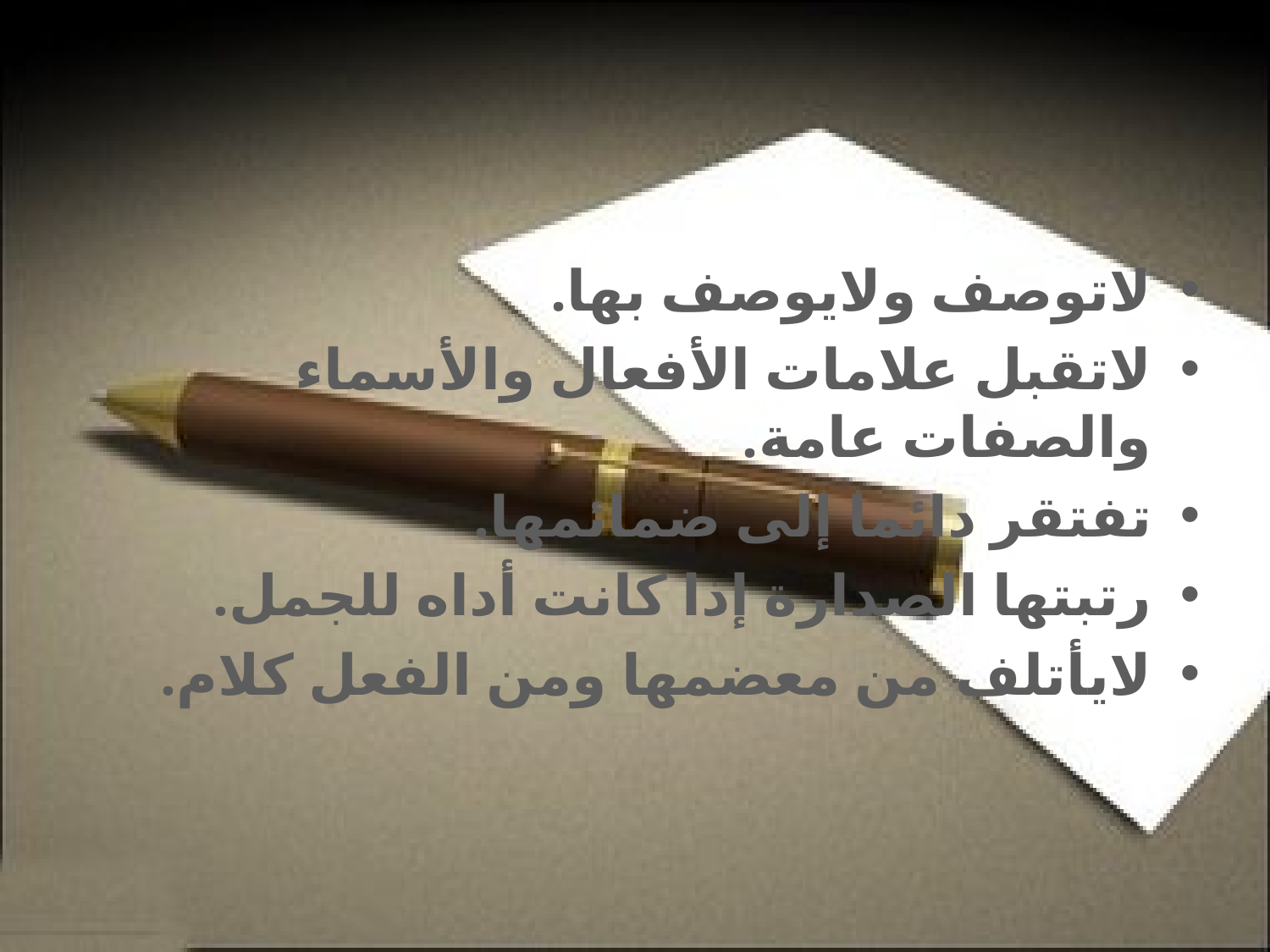

لاتوصف ولايوصف بها.
لاتقبل علامات الأفعال والأسماء والصفات عامة.
تفتقر دائما إلى ضمائمها.
رتبتها الصدارة إذا كانت أداه للجمل.
لايأتلف من معضمها ومن الفعل كلام.